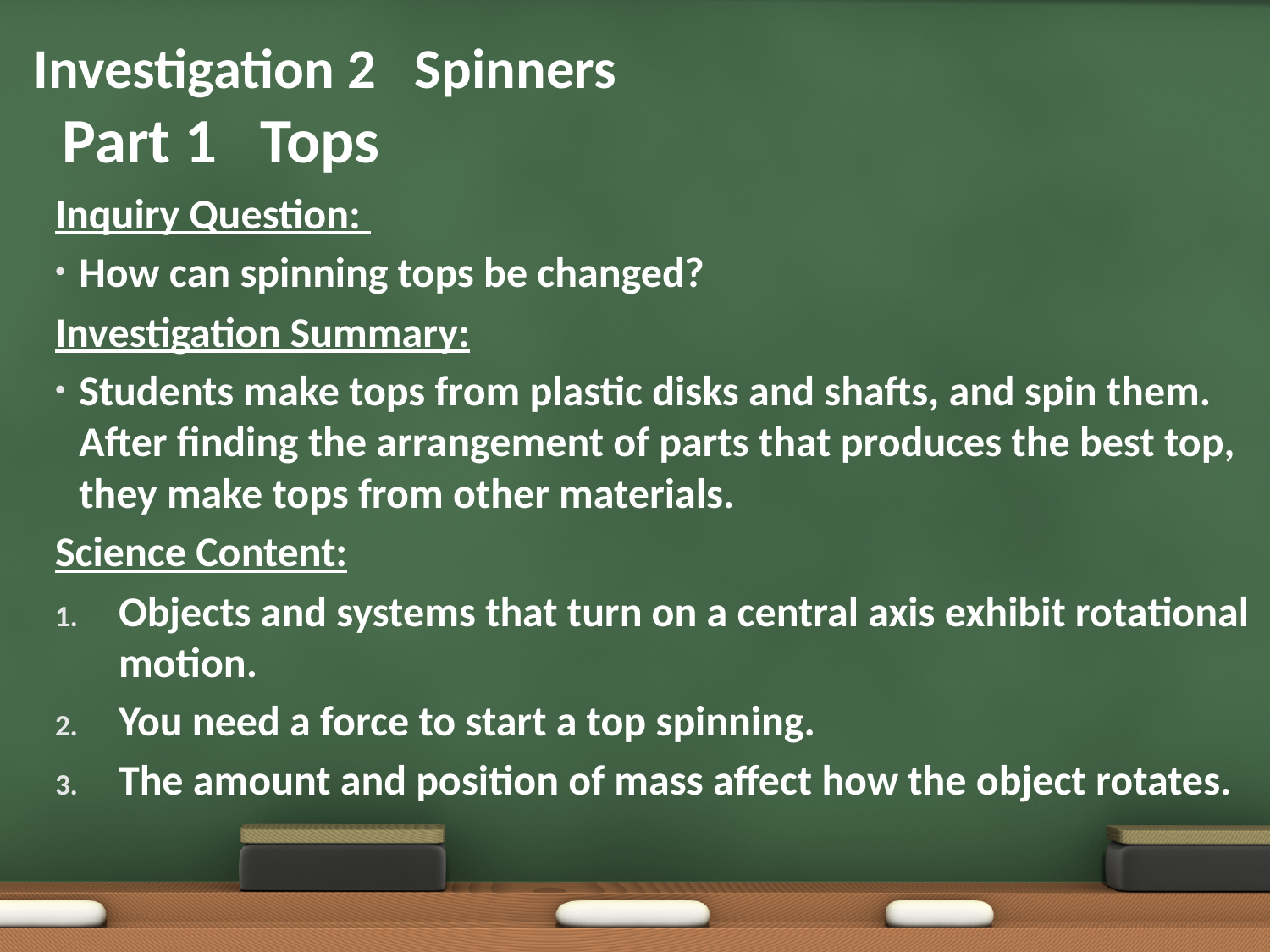

# Investigation 2	Spinners
Part 1   Tops
Inquiry Question:
How can spinning tops be changed?
Investigation Summary:
Students make tops from plastic disks and shafts, and spin them. After finding the arrangement of parts that produces the best top, they make tops from other materials.
Science Content:
Objects and systems that turn on a central axis exhibit rotational motion.
You need a force to start a top spinning.
The amount and position of mass affect how the object rotates.